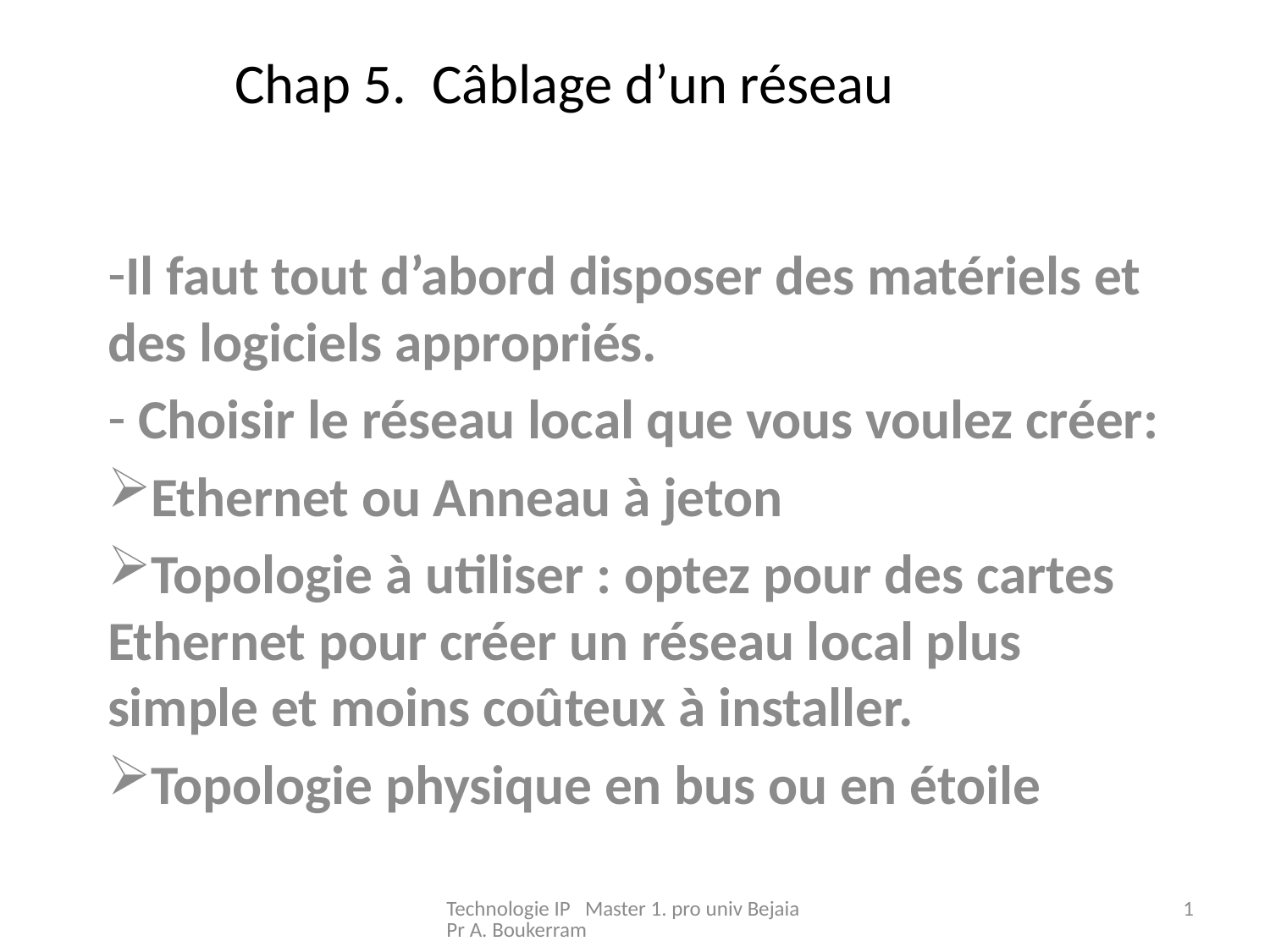

# Chap 5.  Câblage d’un réseau

Il faut tout d’abord disposer des matériels et des logiciels appropriés.
 Choisir le réseau local que vous voulez créer:
Ethernet ou Anneau à jeton
Topologie à utiliser : optez pour des cartes Ethernet pour créer un réseau local plus simple et moins coûteux à installer.
Topologie physique en bus ou en étoile

Technologie IP   Master 1. pro univ Bejaia   Pr A. Boukerram
1